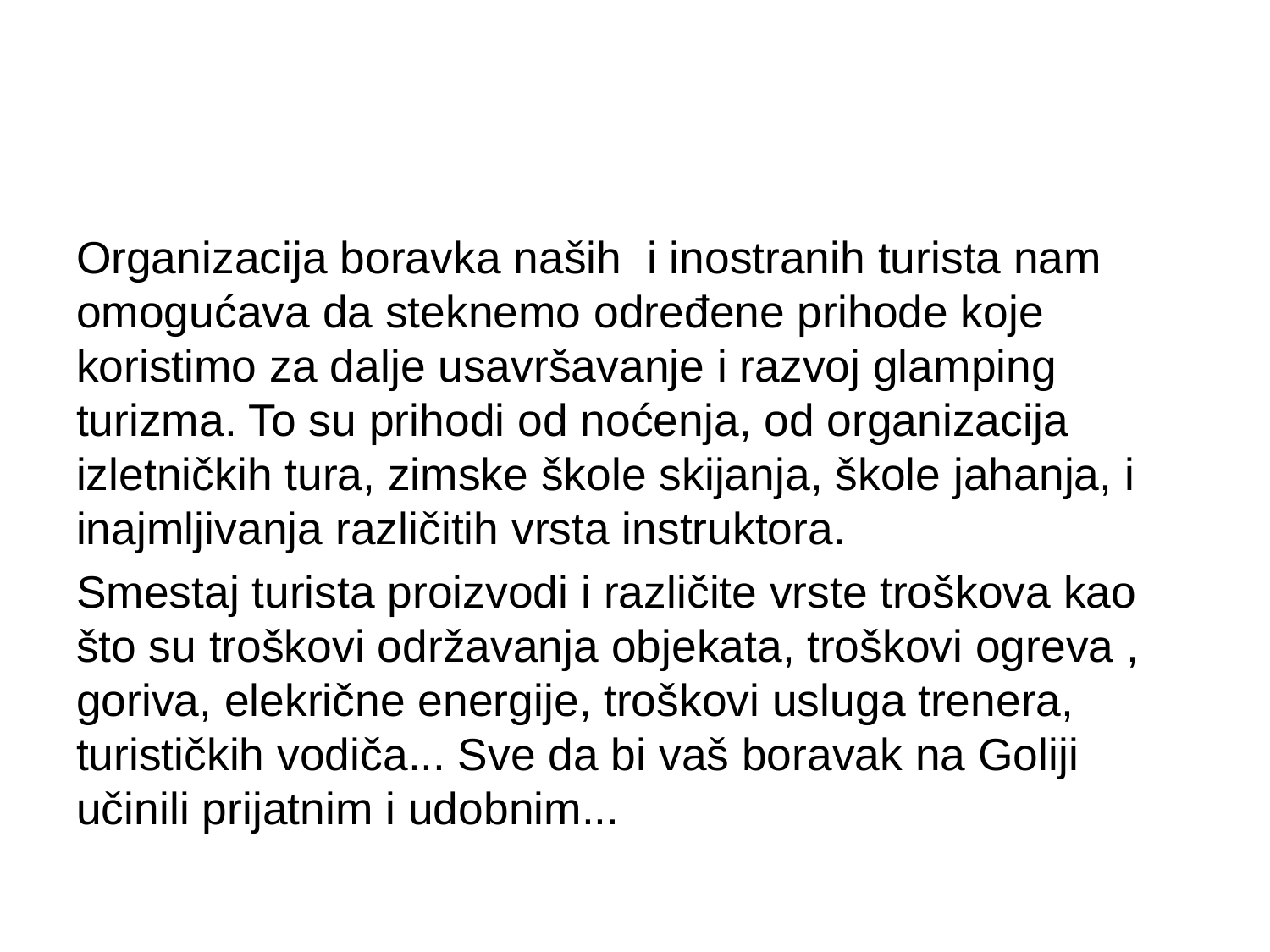

#
Organizacija boravka naših  i inostranih turista nam omogućava da steknemo određene prihode koje koristimo za dalje usavršavanje i razvoj glamping turizma. To su prihodi od noćenja, od organizacija izletničkih tura, zimske škole skijanja, škole jahanja, i inajmljivanja različitih vrsta instruktora.
Smestaj turista proizvodi i različite vrste troškova kao što su troškovi održavanja objekata, troškovi ogreva , goriva, elekrične energije, troškovi usluga trenera, turističkih vodiča... Sve da bi vaš boravak na Goliji učinili prijatnim i udobnim...